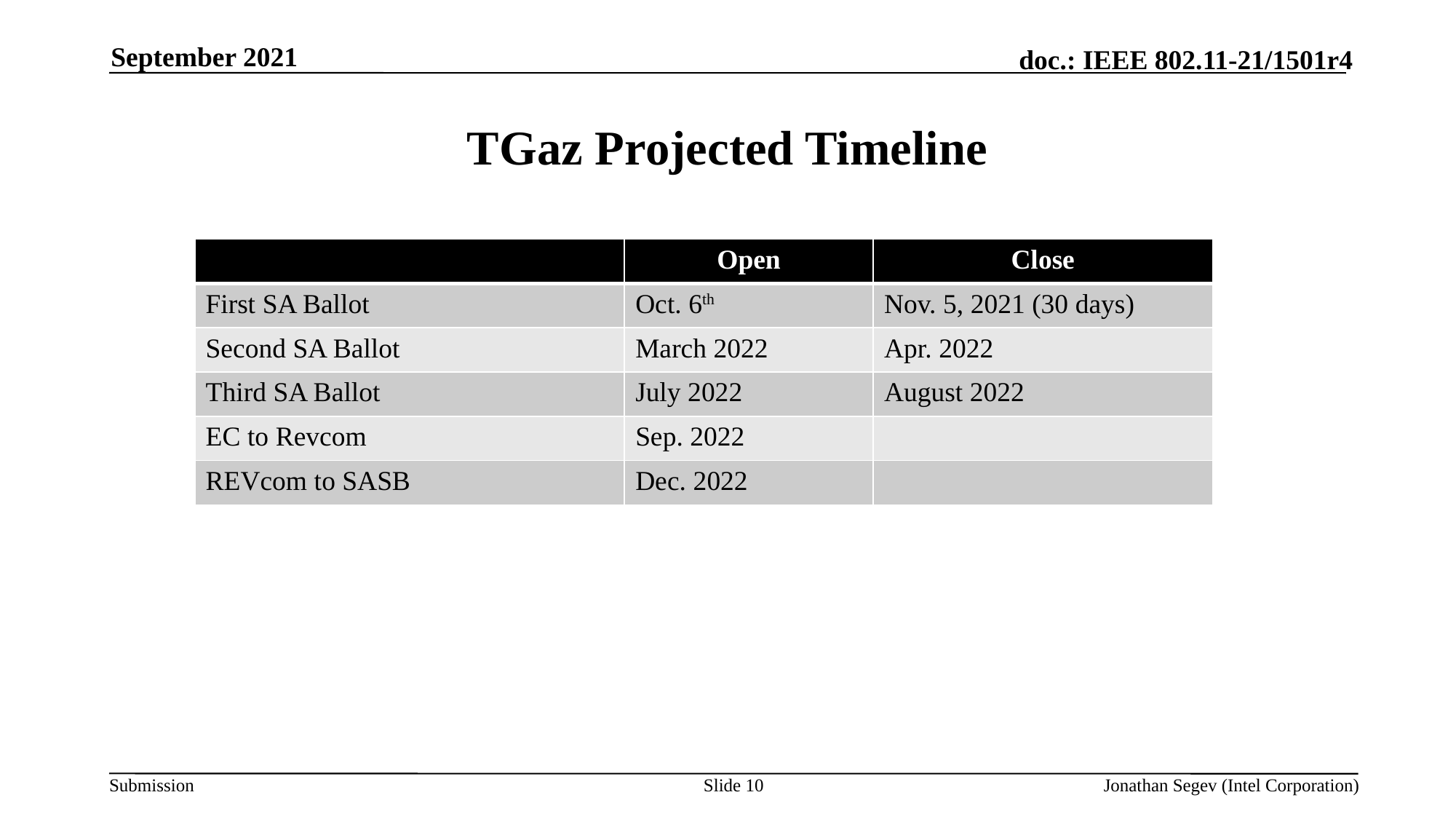

September 2021
# TGaz Projected Timeline
|  | Open | Close |
| --- | --- | --- |
| First SA Ballot | Oct. 6th | Nov. 5, 2021 (30 days) |
| Second SA Ballot | March 2022 | Apr. 2022 |
| Third SA Ballot | July 2022 | August 2022 |
| EC to Revcom | Sep. 2022 |  |
| REVcom to SASB | Dec. 2022 |  |
Slide 10
Jonathan Segev (Intel Corporation)